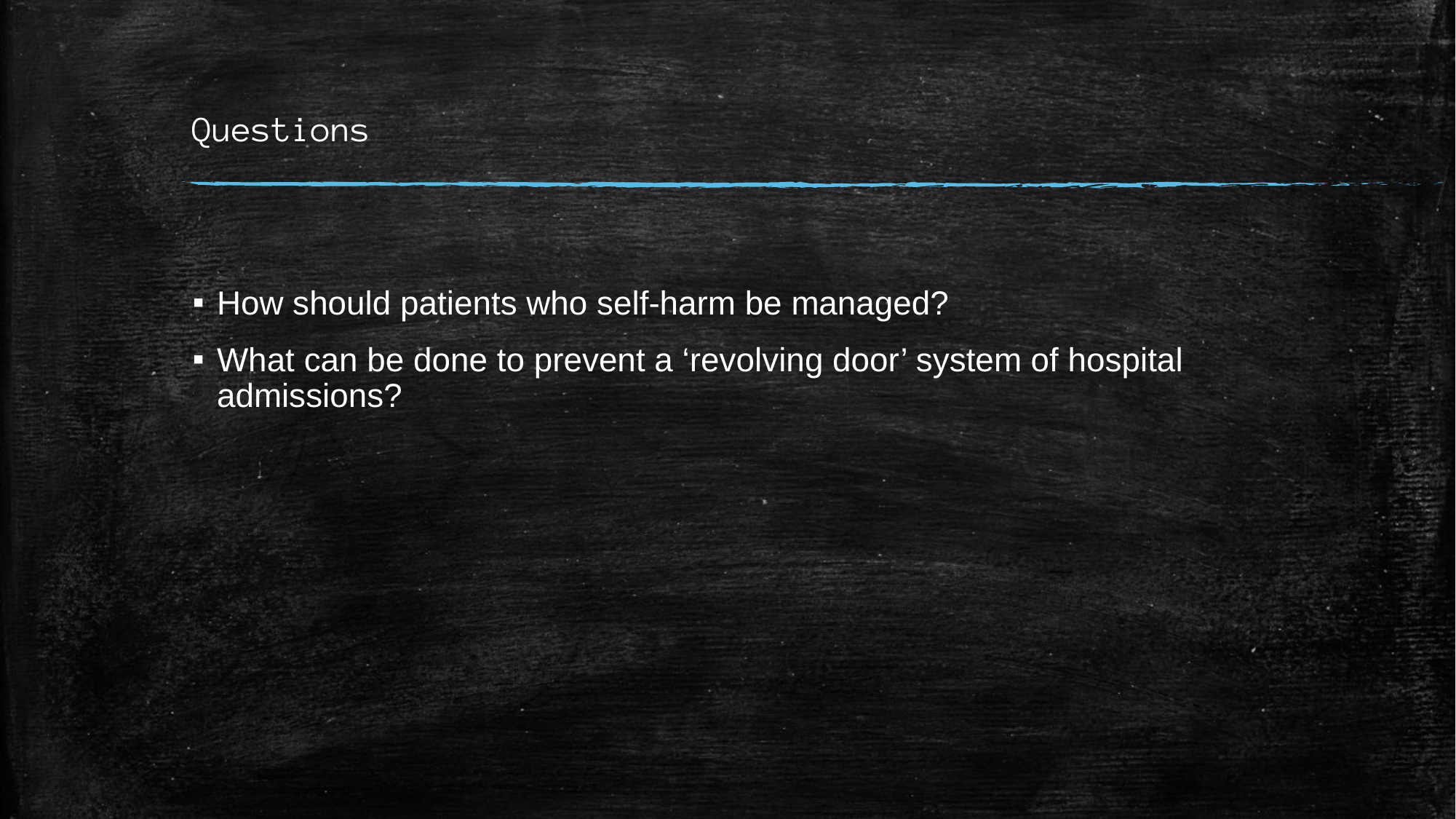

# Questions

How should patients who self-harm be managed?
What can be done to prevent a ‘revolving door’ system of hospital admissions?